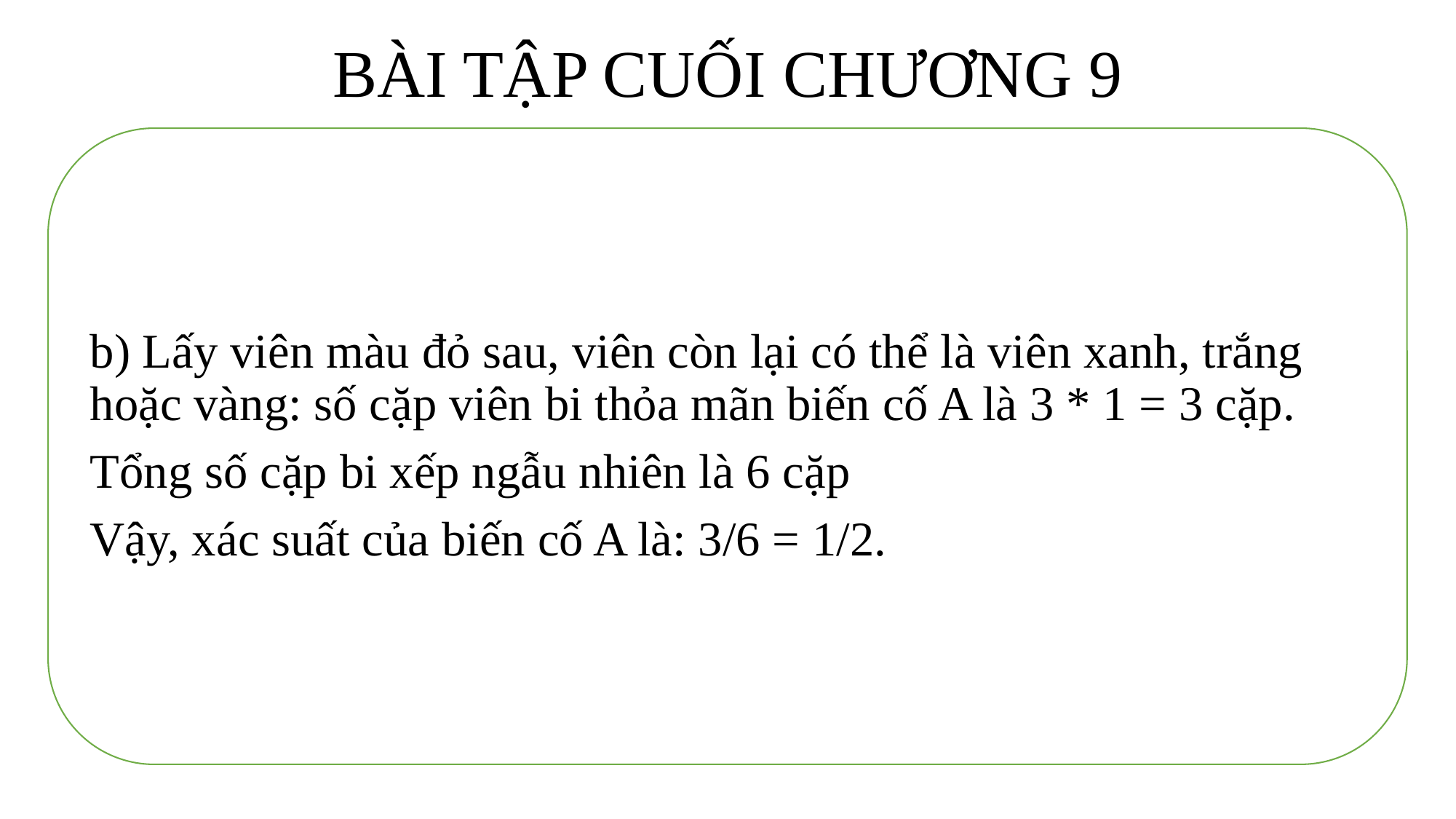

BÀI TẬP CUỐI CHƯƠNG 9
b) Lấy viên màu đỏ sau, viên còn lại có thể là viên xanh, trắng hoặc vàng: số cặp viên bi thỏa mãn biến cố A là 3 * 1 = 3 cặp.
Tổng số cặp bi xếp ngẫu nhiên là 6 cặp
Vậy, xác suất của biến cố A là: 3/6 = 1/2.
Bài tập 7:
Bài làm:
Để tính xác suất của các biến cố A và B, ta cần biết số lượng các cặp viên bi thỏa mãn mỗi biến cố, sau đó chia cho tổng số cặp viên bi có thể lấy ra.
Biến cố A: Trong hai viên bi lấy ra có một viên màu đỏ.
Để có một viên màu đỏ, có hai trường hợp xảy ra:
a) Lấy viên màu đỏ trước, viên còn lại có thể là viên xanh, trắng hoặc vàng: số cặp viên bi thỏa mãn biến cố A là 1 * 3 = 3 cặp.